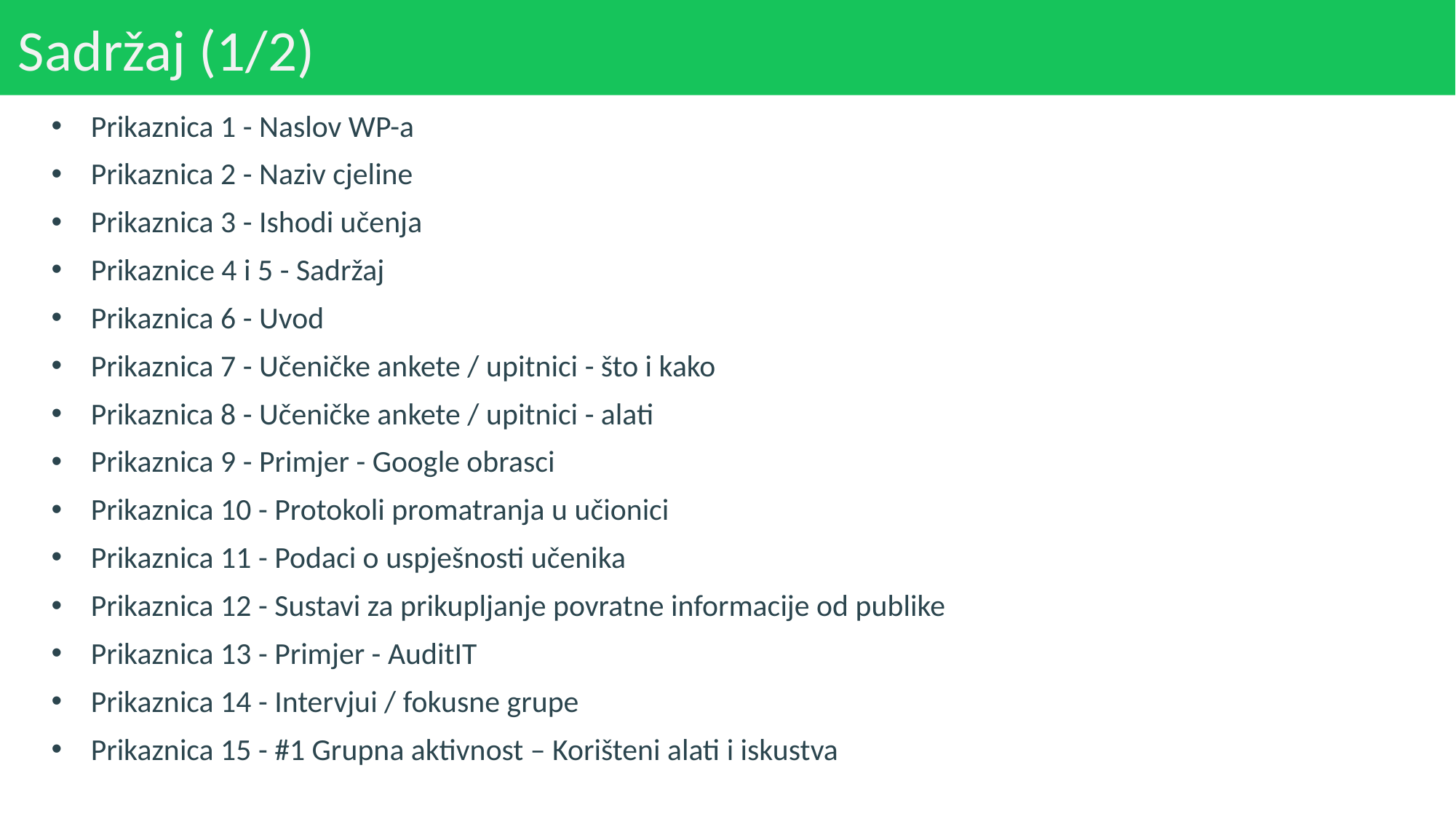

# Sadržaj (1/2)
Prikaznica 1 - Naslov WP-a
Prikaznica 2 - Naziv cjeline
Prikaznica 3 - Ishodi učenja
Prikaznice 4 i 5 - Sadržaj
Prikaznica 6 - Uvod
Prikaznica 7 - Učeničke ankete / upitnici - što i kako
Prikaznica 8 - Učeničke ankete / upitnici - alati
Prikaznica 9 - Primjer - Google obrasci
Prikaznica 10 - Protokoli promatranja u učionici
Prikaznica 11 - Podaci o uspješnosti učenika
Prikaznica 12 - Sustavi za prikupljanje povratne informacije od publike
Prikaznica 13 - Primjer - AuditIT
Prikaznica 14 - Intervjui / fokusne grupe
Prikaznica 15 - #1 Grupna aktivnost – Korišteni alati i iskustva